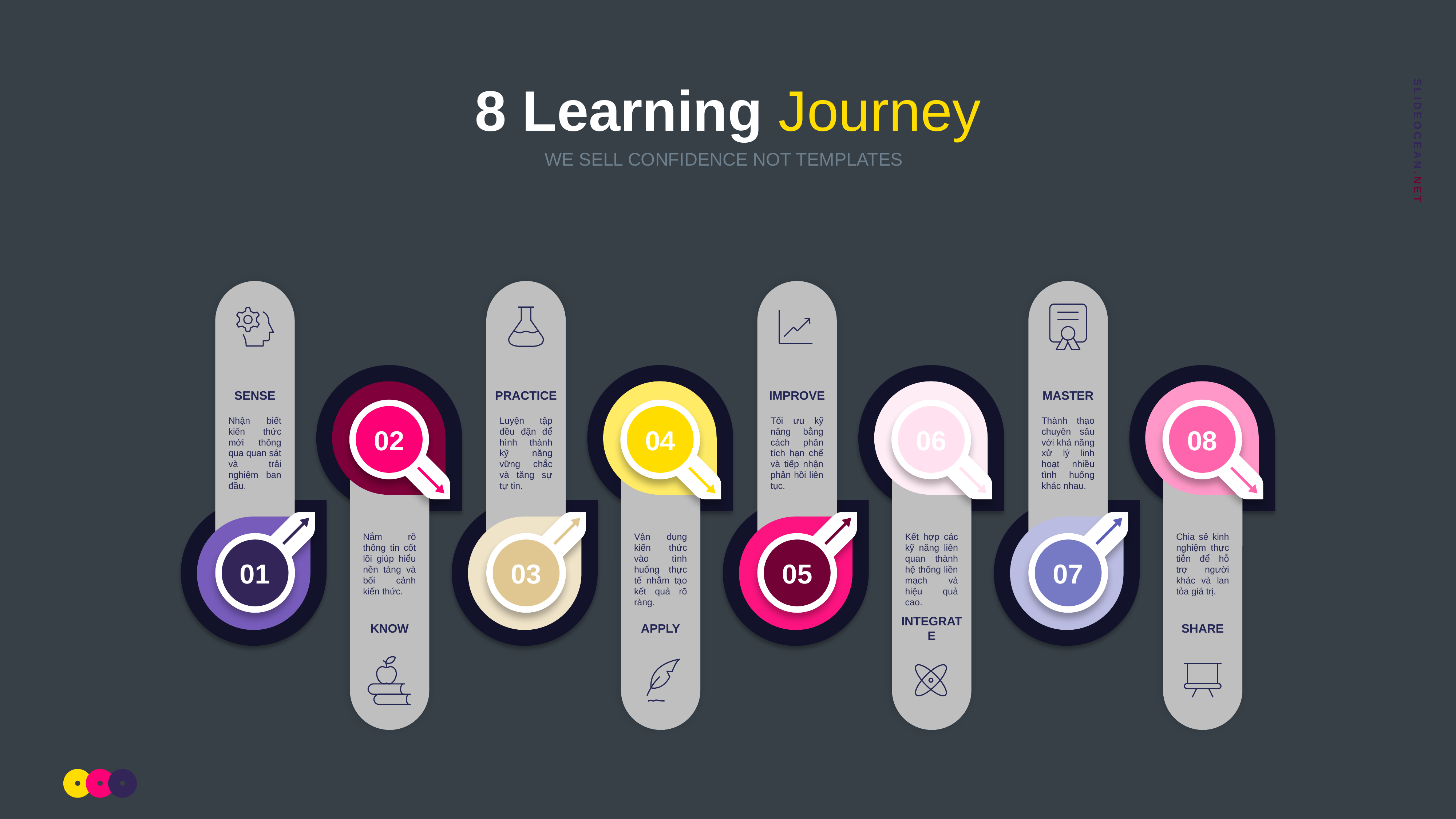

8 Learning Journey
WE SELL CONFIDENCE NOT TEMPLATES

SENSE
Nhận biết kiến thức mới thông qua quan sát và trải nghiệm ban đầu.
PRACTICE
Luyện tập đều đặn để hình thành kỹ năng vững chắc và tăng sự tự tin.
IMPROVE
Tối ưu kỹ năng bằng cách phân tích hạn chế và tiếp nhận phản hồi liên tục.
MASTER
Thành thạo chuyên sâu với khả năng xử lý linh hoạt nhiều tình huống khác nhau.

02

04

06

08

01

03

05

07

Nắm rõ thông tin cốt lõi giúp hiểu nền tảng và bối cảnh kiến thức.
KNOW
Vận dụng kiến thức vào tình huống thực tế nhằm tạo kết quả rõ ràng.
APPLY
Kết hợp các kỹ năng liên quan thành hệ thống liền mạch và hiệu quả cao.
INTEGRATE
Chia sẻ kinh nghiệm thực tiễn để hỗ trợ người khác và lan tỏa giá trị.
SHARE